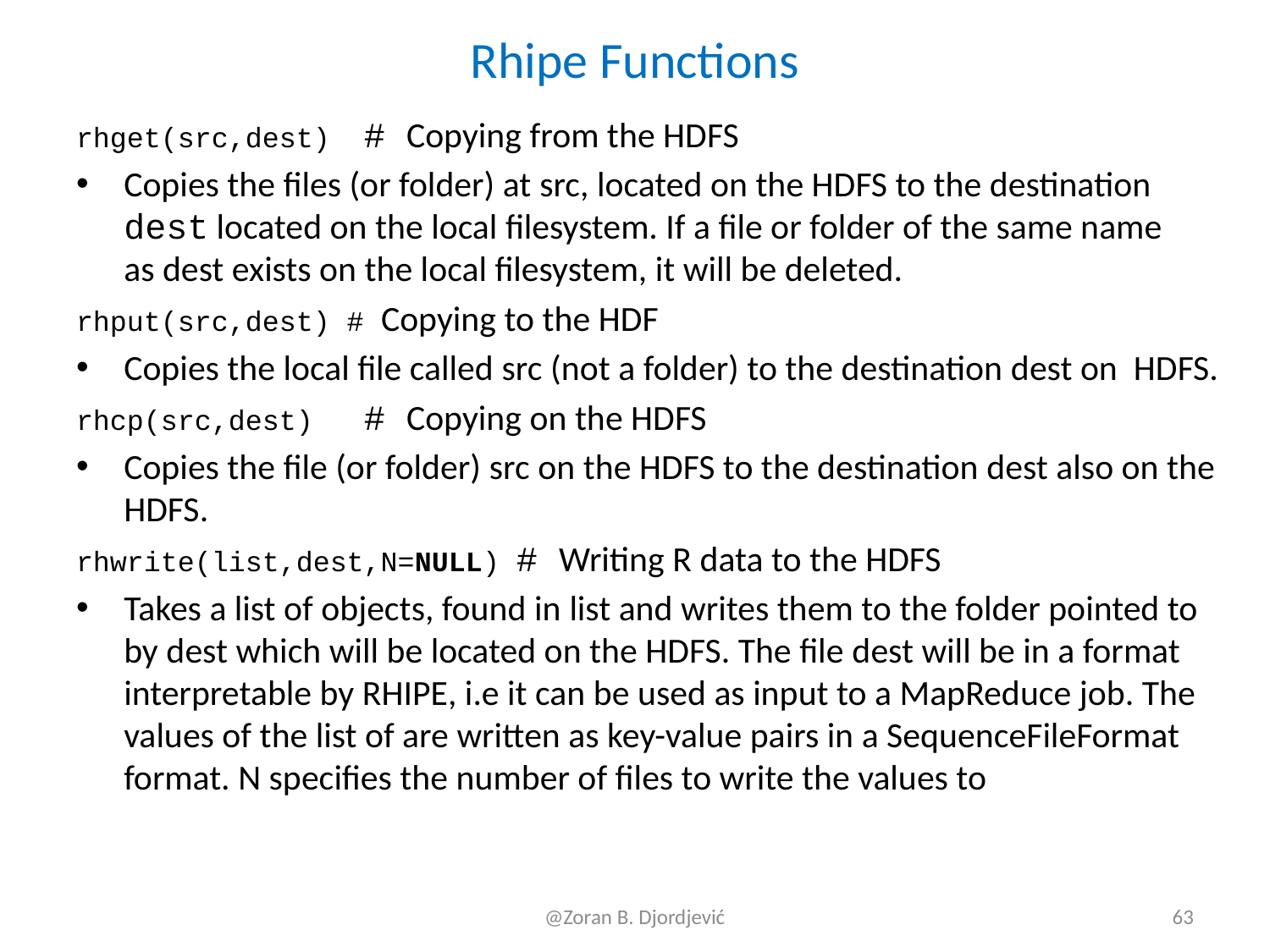

# Rhipe Functions
rhget(src,dest)  # Copying from the HDFS
Copies the files (or folder) at src, located on the HDFS to the destination dest located on the local filesystem. If a file or folder of the same name as dest exists on the local filesystem, it will be deleted.
rhput(src,dest) # Copying to the HDF
Copies the local file called src (not a folder) to the destination dest on  HDFS.
rhcp(src,dest)   # Copying on the HDFS
Copies the file (or folder) src on the HDFS to the destination dest also on the HDFS.
rhwrite(list,dest,N=NULL) # Writing R data to the HDFS
Takes a list of objects, found in list and writes them to the folder pointed to by dest which will be located on the HDFS. The file dest will be in a format interpretable by RHIPE, i.e it can be used as input to a MapReduce job. The values of the list of are written as key-value pairs in a SequenceFileFormat format. N specifies the number of files to write the values to

@Zoran B. Djordjević
63